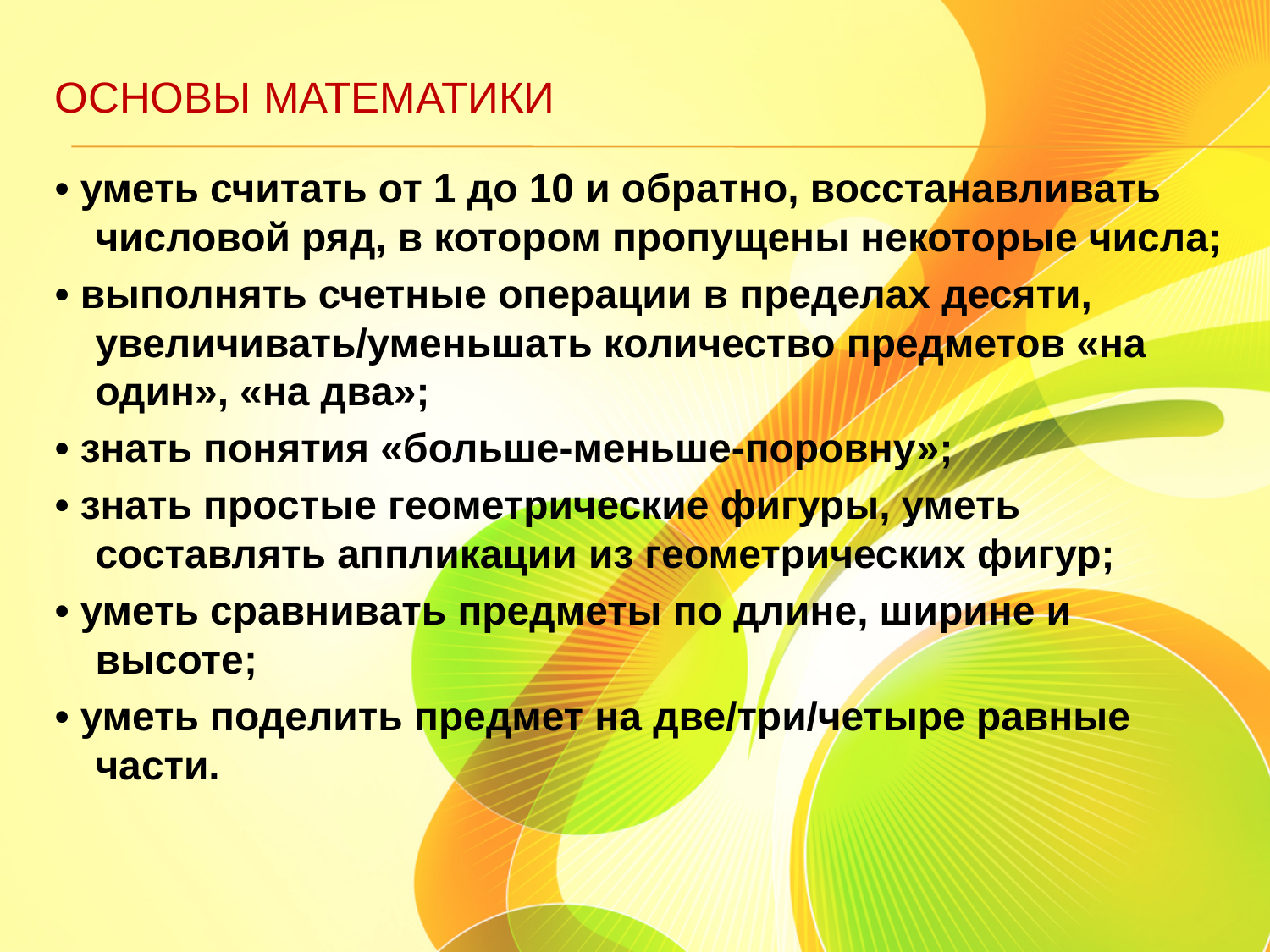

# Основы математики
• уметь считать от 1 до 10 и обратно, восстанавливать числовой ряд, в котором пропущены некоторые числа;
• выполнять счетные операции в пределах десяти, увеличивать/уменьшать количество предметов «на один», «на два»;
• знать понятия «больше-меньше-поровну»;
• знать простые геометрические фигуры, уметь составлять аппликации из геометрических фигур;
• уметь сравнивать предметы по длине, ширине и высоте;
• уметь поделить предмет на две/три/четыре равные части.